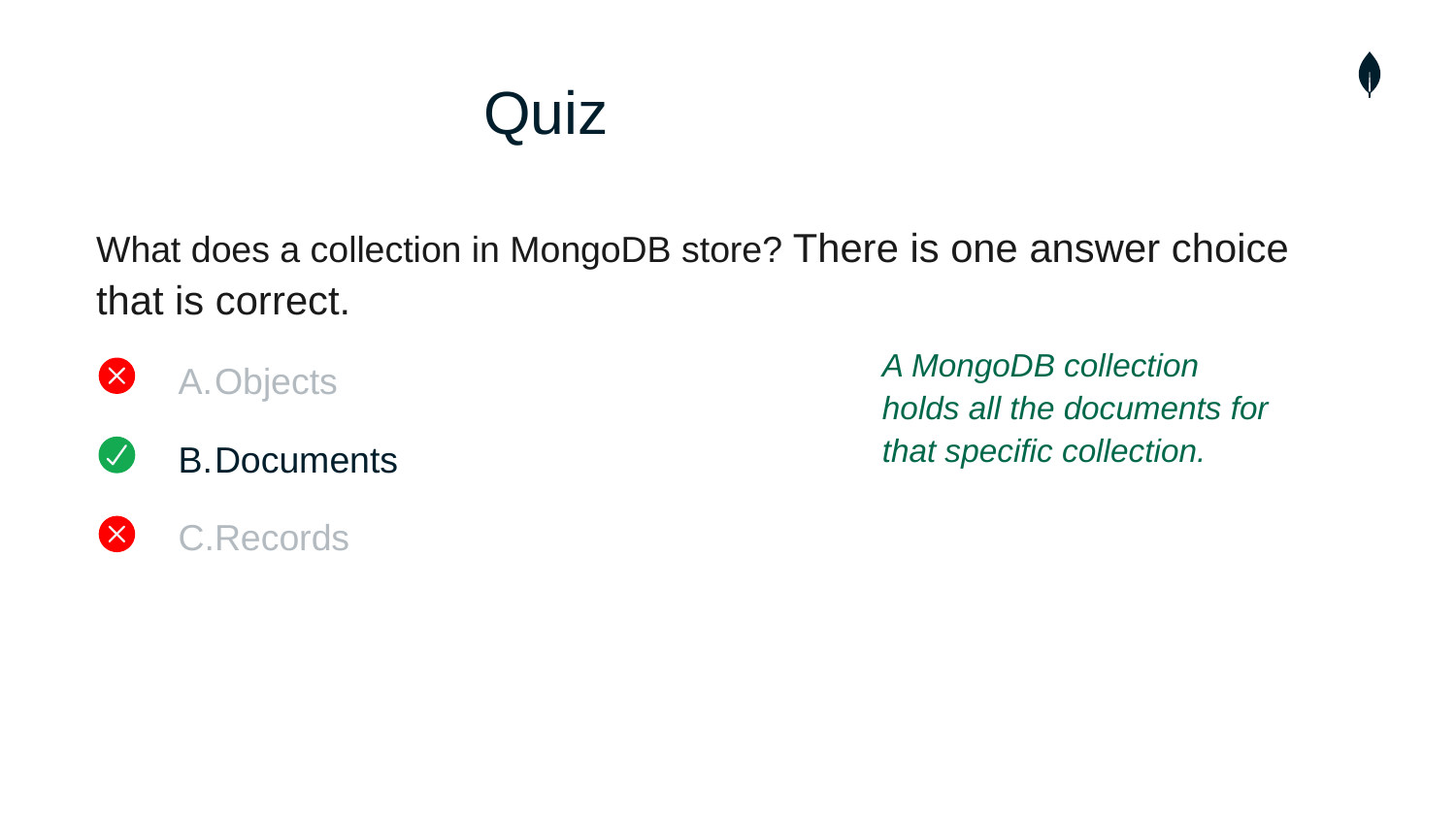

# Quiz
What does a collection in MongoDB store? There is one answer choice that is correct.
Objects
Documents
Records
A MongoDB collection holds all the documents for that specific collection.